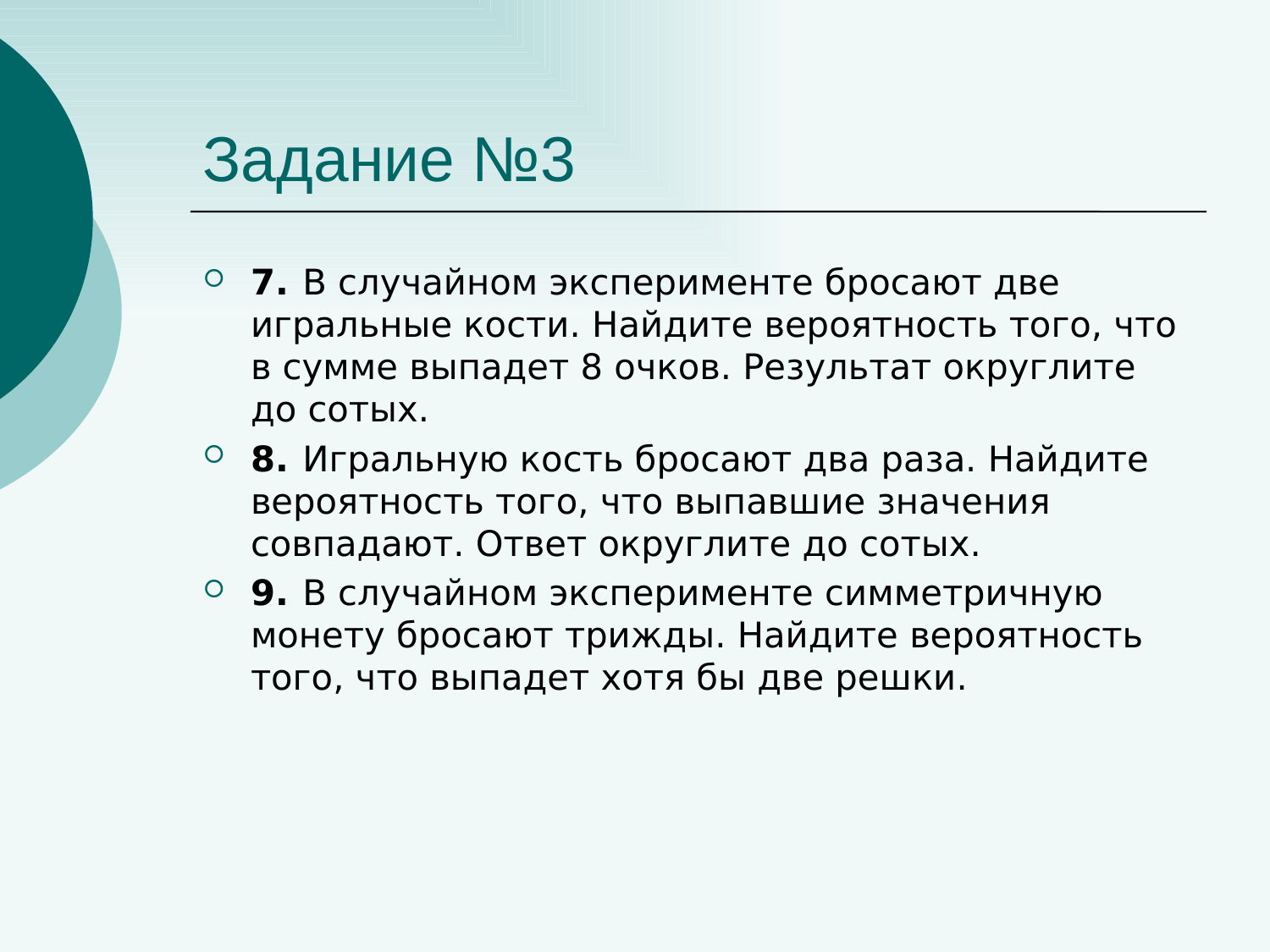

# Задание №3
7.  В случайном эксперименте бросают две игральные кости. Найдите вероятность того, что в сумме выпадет 8 очков. Результат округлите до сотых.
8.  Игральную кость бросают два раза. Найдите вероятность того, что выпавшие значения совпадают. Ответ округлите до сотых.
9.  В случайном эксперименте симметричную монету бросают трижды. Найдите вероятность того, что выпадет хотя бы две решки.